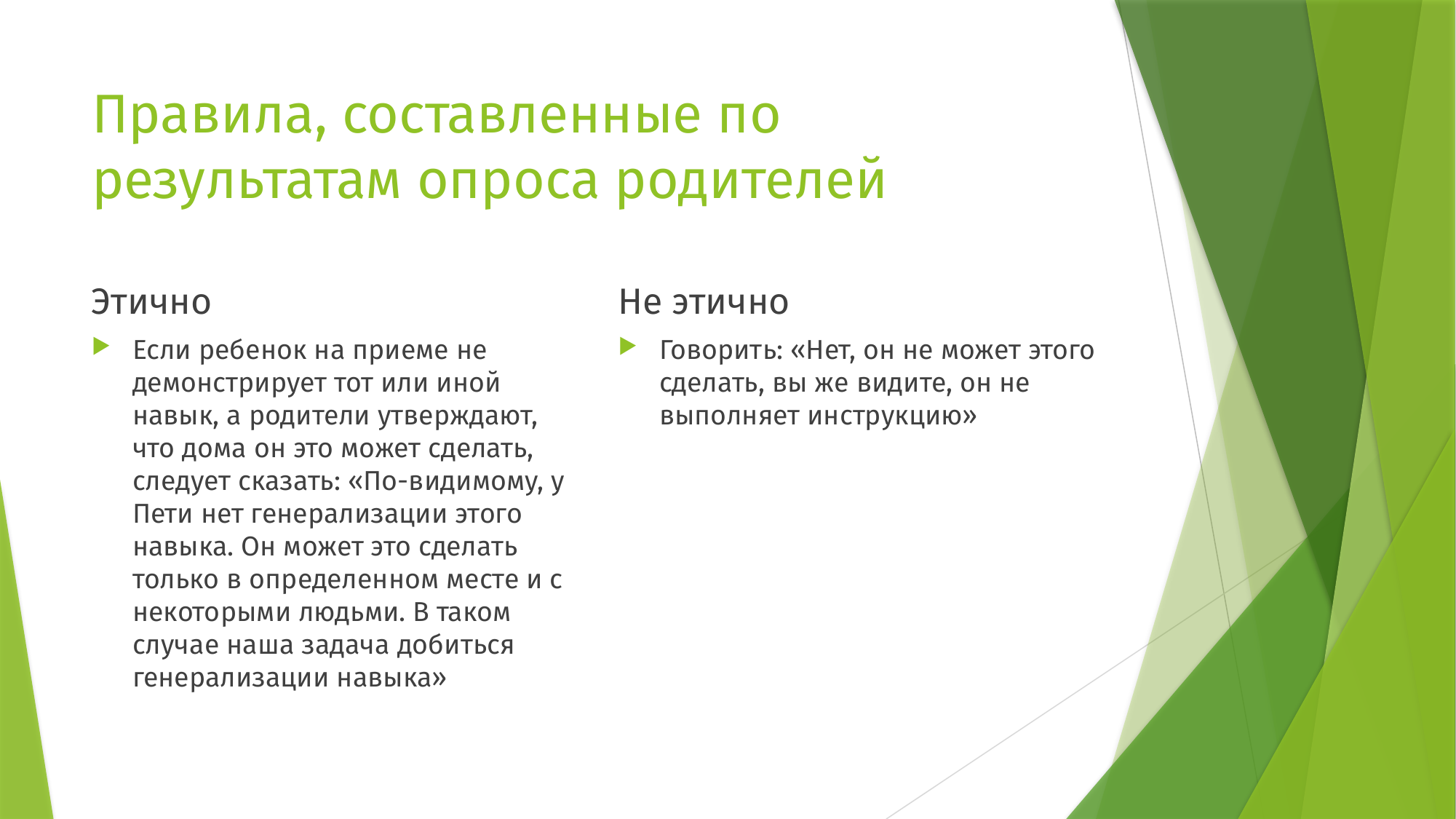

# Правила, составленные по результатам опроса родителей
Этично
Не этично
Если ребенок на приеме не демонстрирует тот или иной навык, а родители утверждают, что дома он это может сделать, следует сказать: «По-видимому, у Пети нет генерализации этого навыка. Он может это сделать только в определенном месте и с некоторыми людьми. В таком случае наша задача добиться генерализации навыка»
Говорить: «Нет, он не может этого сделать, вы же видите, он не выполняет инструкцию»